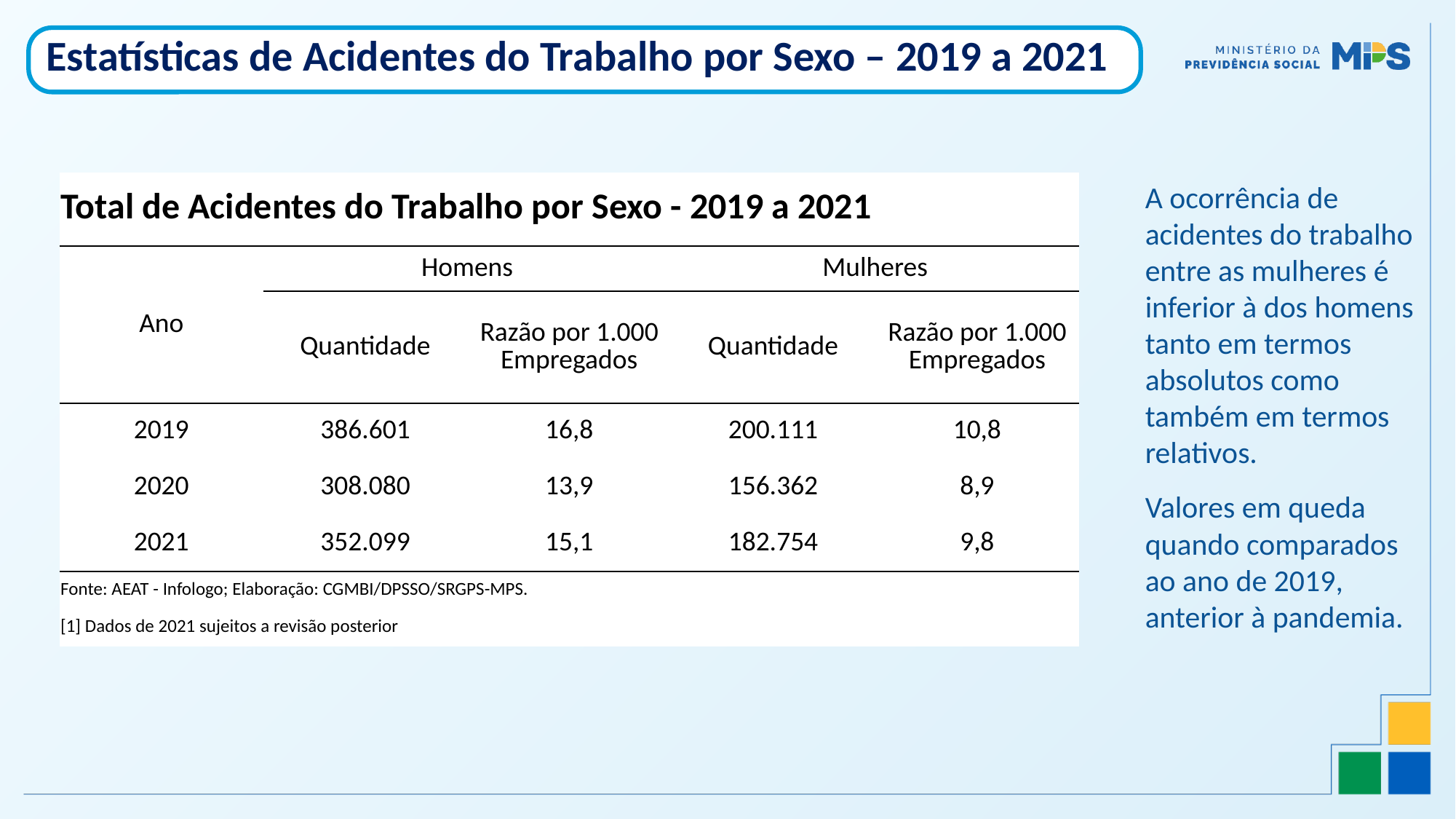

Estatísticas de Acidentes do Trabalho por Sexo – 2019 a 2021
| Total de Acidentes do Trabalho por Sexo - 2019 a 2021 |  |  |  |  |
| --- | --- | --- | --- | --- |
| Ano | Homens |  | Mulheres |  |
|  | Quantidade | Razão por 1.000 Empregados | Quantidade | Razão por 1.000 Empregados |
| 2019 | 386.601 | 16,8 | 200.111 | 10,8 |
| 2020 | 308.080 | 13,9 | 156.362 | 8,9 |
| 2021 | 352.099 | 15,1 | 182.754 | 9,8 |
| Fonte: AEAT - Infologo; Elaboração: CGMBI/DPSSO/SRGPS-MPS. |  |  |  |  |
| [1] Dados de 2021 sujeitos a revisão posterior |  |  |  |  |
A ocorrência de acidentes do trabalho entre as mulheres é inferior à dos homens tanto em termos absolutos como também em termos relativos.
Valores em queda quando comparados ao ano de 2019, anterior à pandemia.